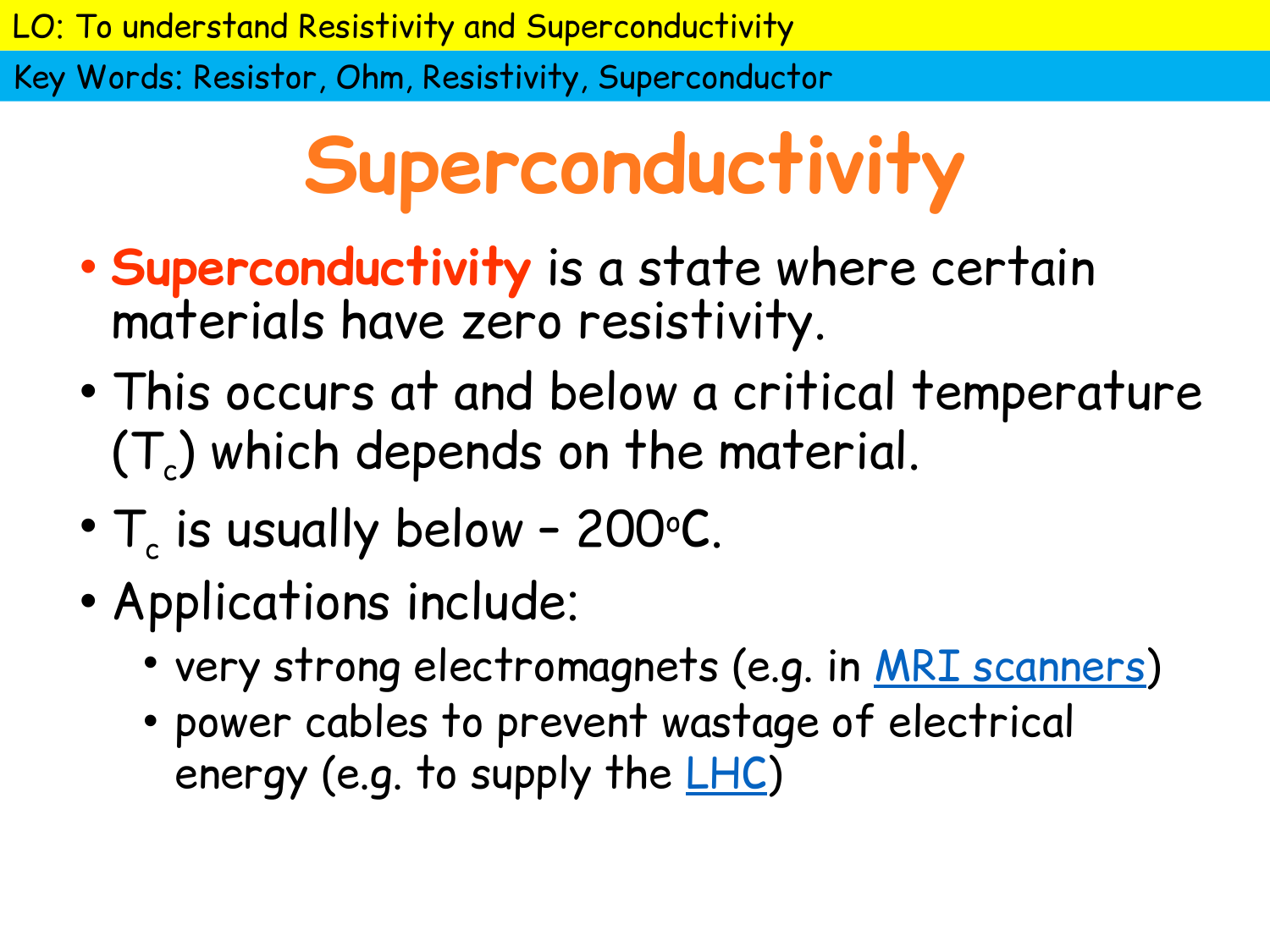

# Superconductivity
Superconductivity is a state where certain materials have zero resistivity.
This occurs at and below a critical temperature (Tc) which depends on the material.
Tc is usually below – 200oC.
Applications include:
very strong electromagnets (e.g. in MRI scanners)
power cables to prevent wastage of electrical energy (e.g. to supply the LHC)